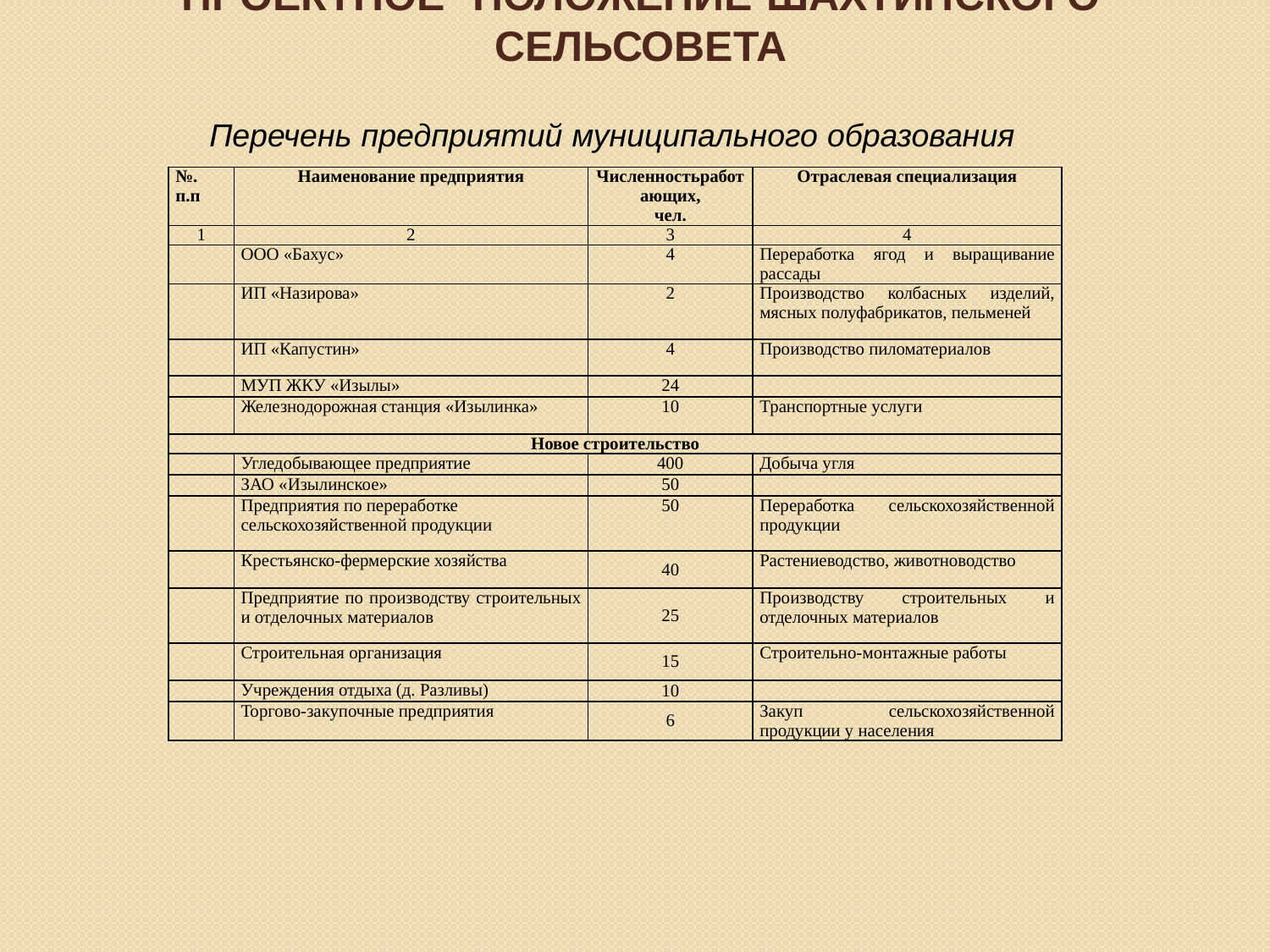

ПРОЕКТНОЕ  ПОЛОЖЕНИЕ ШАХТИНСКОГО СЕЛЬСОВЕТА
Перечень предприятий муниципального образования

| №. п.п | Наименование предприятия | Численностьработающих, чел. | Отраслевая специализация |
| --- | --- | --- | --- |
| 1 | 2 | 3 | 4 |
|  | ООО «Бахус» | 4 | Переработка ягод и выращивание рассады |
|  | ИП «Назирова» | 2 | Производство колбасных изделий, мясных полуфабрикатов, пельменей |
|  | ИП «Капустин» | 4 | Производство пиломатериалов |
|  | МУП ЖКУ «Изылы» | 24 |  |
|  | Железнодорожная станция «Изылинка» | 10 | Транспортные услуги |
| Новое строительство |  |  |  |
|  | Угледобывающее предприятие | 400 | Добыча угля |
|  | ЗАО «Изылинское» | 50 |  |
|  | Предприятия по переработке сельскохозяйственной продукции | 50 | Переработка сельскохозяйственной продукции |
|  | Крестьянско-фермерские хозяйства | 40 | Растениеводство, животноводство |
|  | Предприятие по производству строительных и отделочных материалов | 25 | Производству строительных и отделочных материалов |
|  | Строительная организация | 15 | Строительно-монтажные работы |
|  | Учреждения отдыха (д. Разливы) | 10 |  |
|  | Торгово-закупочные предприятия | 6 | Закуп сельскохозяйственной продукции у населения |